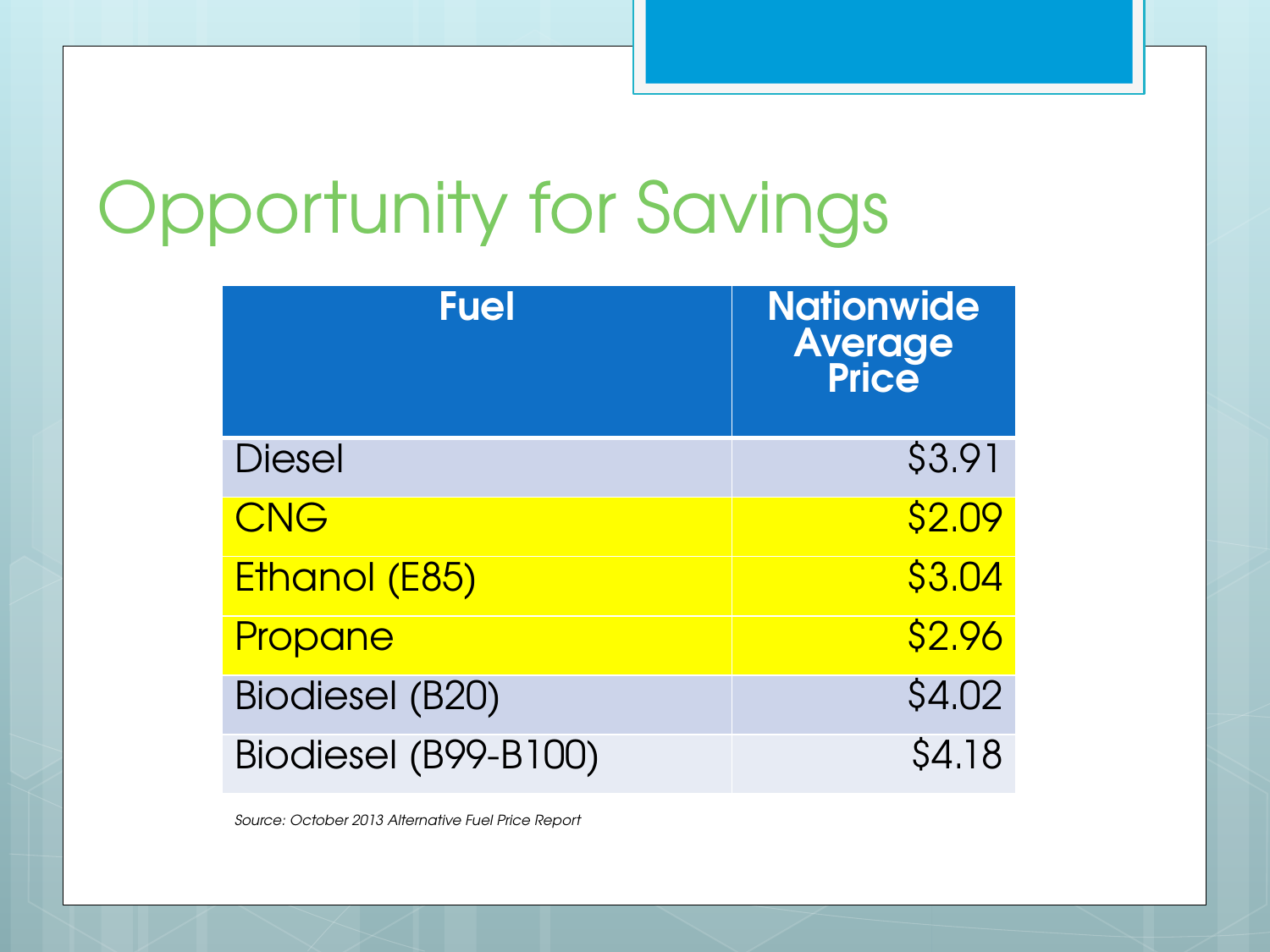

# Opportunity for Savings
| Fuel | Nationwide Average Price |
| --- | --- |
| Diesel | $3.91 |
| CNG | $2.09 |
| Ethanol (E85) | $3.04 |
| Propane | $2.96 |
| Biodiesel (B20) | $4.02 |
| Biodiesel (B99-B100) | $4.18 |
Source: October 2013 Alternative Fuel Price Report